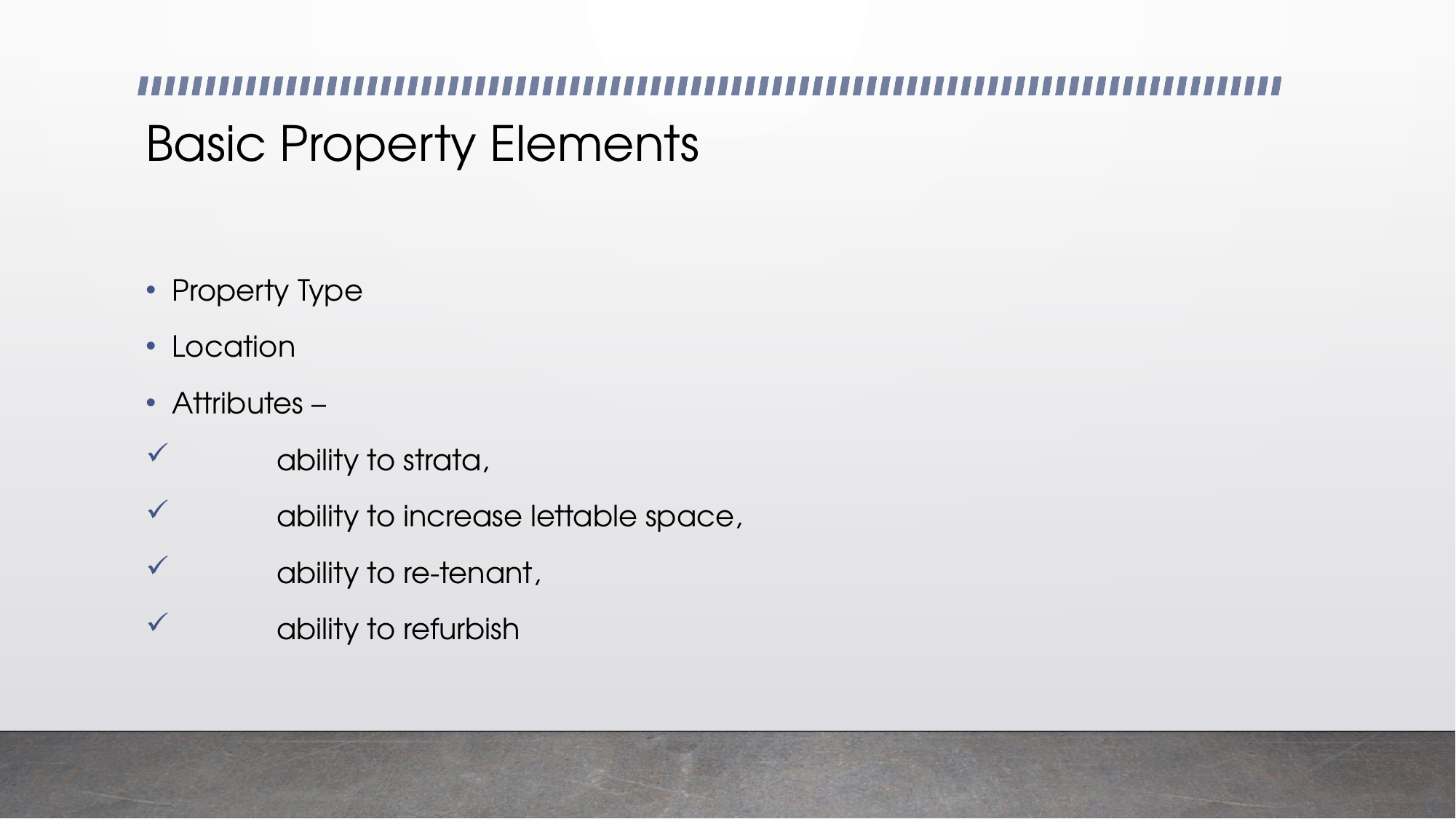

# Basic Property Elements
Property Type
Location
Attributes –
	ability to strata,
	ability to increase lettable space,
	ability to re-tenant,
	ability to refurbish